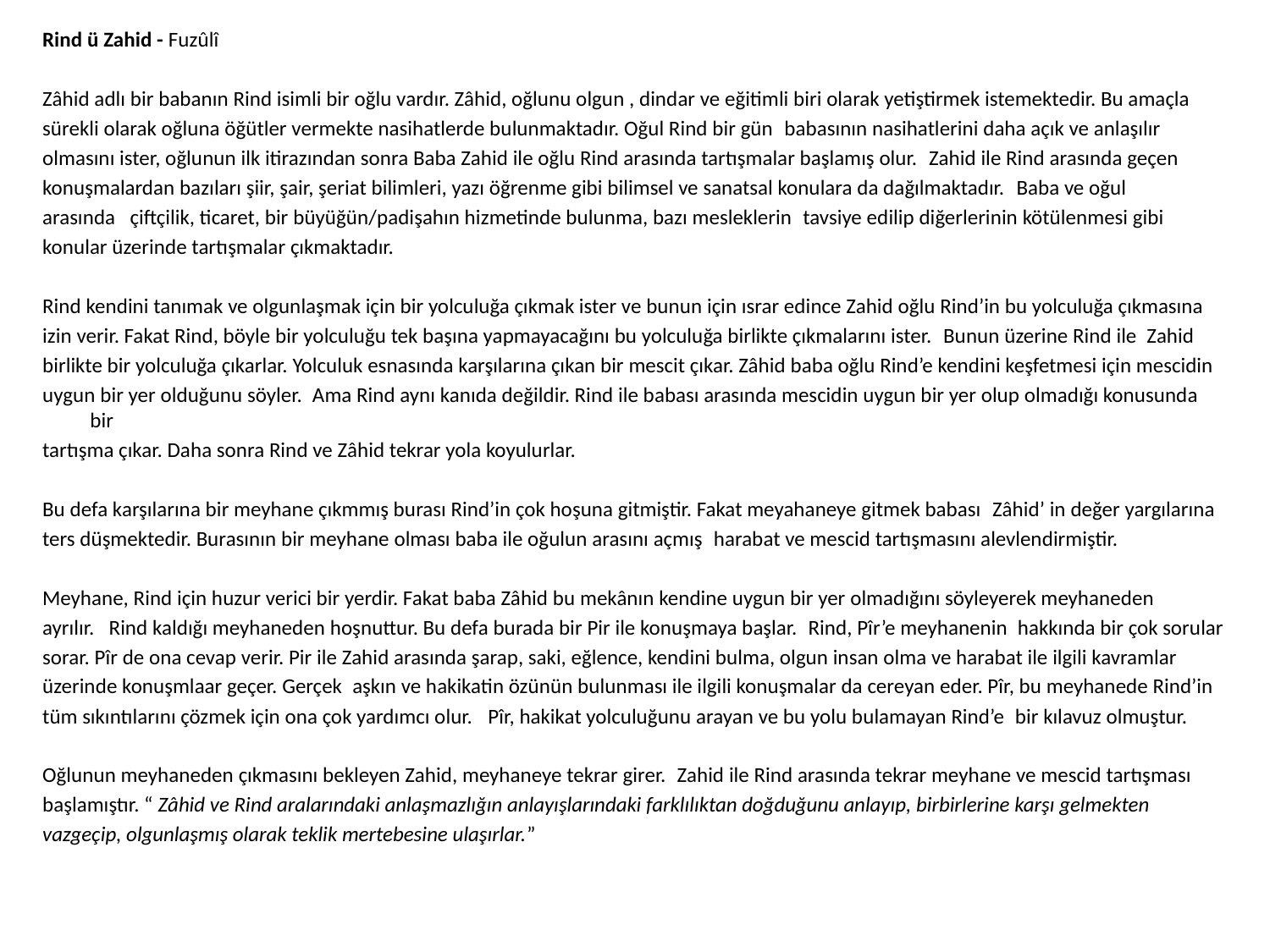

Rind ü Zahid - Fuzûlî

Zâhid adlı bir babanın Rind isimli bir oğlu vardır. Zâhid, oğlunu olgun , dindar ve eğitimli biri olarak yetiştirmek istemektedir. Bu amaçla
sürekli olarak oğluna öğütler vermekte nasihatlerde bulunmaktadır. Oğul Rind bir gün  babasının nasihatlerini daha açık ve anlaşılır
olmasını ister, oğlunun ilk itirazından sonra Baba Zahid ile oğlu Rind arasında tartışmalar başlamış olur.  Zahid ile Rind arasında geçen
konuşmalardan bazıları şiir, şair, şeriat bilimleri, yazı öğrenme gibi bilimsel ve sanatsal konulara da dağılmaktadır.  Baba ve oğul
arasında   çiftçilik, ticaret, bir büyüğün/padişahın hizmetinde bulunma, bazı mesleklerin  tavsiye edilip diğerlerinin kötülenmesi gibi
konular üzerinde tartışmalar çıkmaktadır.

Rind kendini tanımak ve olgunlaşmak için bir yolculuğa çıkmak ister ve bunun için ısrar edince Zahid oğlu Rind’in bu yolculuğa çıkmasına
izin verir. Fakat Rind, böyle bir yolculuğu tek başına yapmayacağını bu yolculuğa birlikte çıkmalarını ister.  Bunun üzerine Rind ile  Zahid
birlikte bir yolculuğa çıkarlar. Yolculuk esnasında karşılarına çıkan bir mescit çıkar. Zâhid baba oğlu Rind’e kendini keşfetmesi için mescidin
uygun bir yer olduğunu söyler.  Ama Rind aynı kanıda değildir. Rind ile babası arasında mescidin uygun bir yer olup olmadığı konusunda bir
tartışma çıkar. Daha sonra Rind ve Zâhid tekrar yola koyulurlar.

Bu defa karşılarına bir meyhane çıkmmış burası Rind’in çok hoşuna gitmiştir. Fakat meyahaneye gitmek babası  Zâhid’ in değer yargılarına
ters düşmektedir. Burasının bir meyhane olması baba ile oğulun arasını açmış  harabat ve mescid tartışmasını alevlendirmiştir.

Meyhane, Rind için huzur verici bir yerdir. Fakat baba Zâhid bu mekânın kendine uygun bir yer olmadığını söyleyerek meyhaneden
ayrılır.   Rind kaldığı meyhaneden hoşnuttur. Bu defa burada bir Pir ile konuşmaya başlar.  Rind, Pîr’e meyhanenin  hakkında bir çok sorular
sorar. Pîr de ona cevap verir. Pir ile Zahid arasında şarap, saki, eğlence, kendini bulma, olgun insan olma ve harabat ile ilgili kavramlar
üzerinde konuşmlaar geçer. Gerçek  aşkın ve hakikatin özünün bulunması ile ilgili konuşmalar da cereyan eder. Pîr, bu meyhanede Rind’in
tüm sıkıntılarını çözmek için ona çok yardımcı olur.   Pîr, hakikat yolculuğunu arayan ve bu yolu bulamayan Rind’e  bir kılavuz olmuştur.

Oğlunun meyhaneden çıkmasını bekleyen Zahid, meyhaneye tekrar girer.  Zahid ile Rind arasında tekrar meyhane ve mescid tartışması
başlamıştır. “ Zâhid ve Rind aralarındaki anlaşmazlığın anlayışlarındaki farklılıktan doğduğunu anlayıp, birbirlerine karşı gelmekten
vazgeçip, olgunlaşmış olarak teklik mertebesine ulaşırlar.”